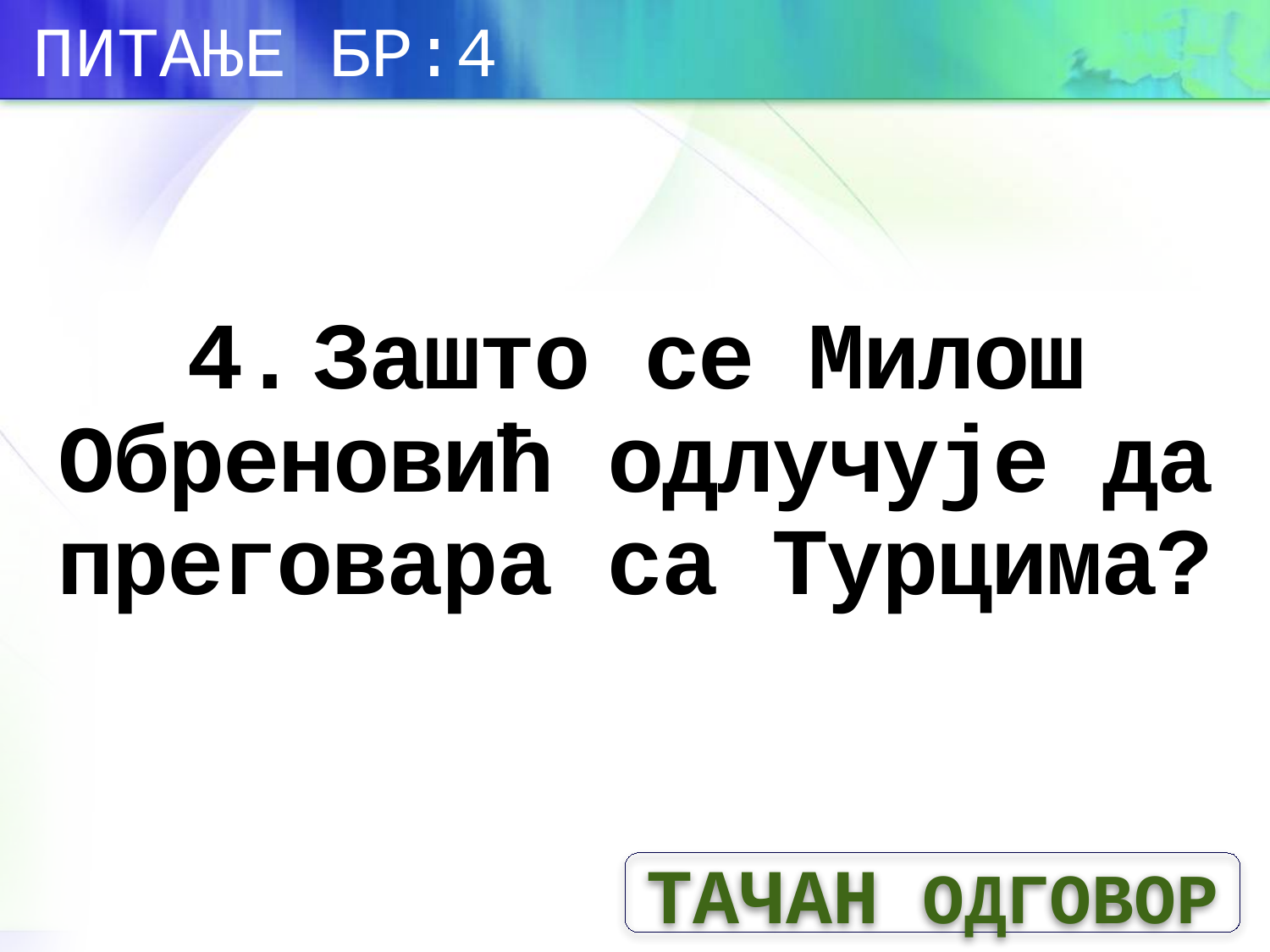

ПИТАЊЕ БР:4
# 4.	Зашто се Милош Обреновић одлучује да преговара са Турцима?
ТАЧАН ОДГОВОР